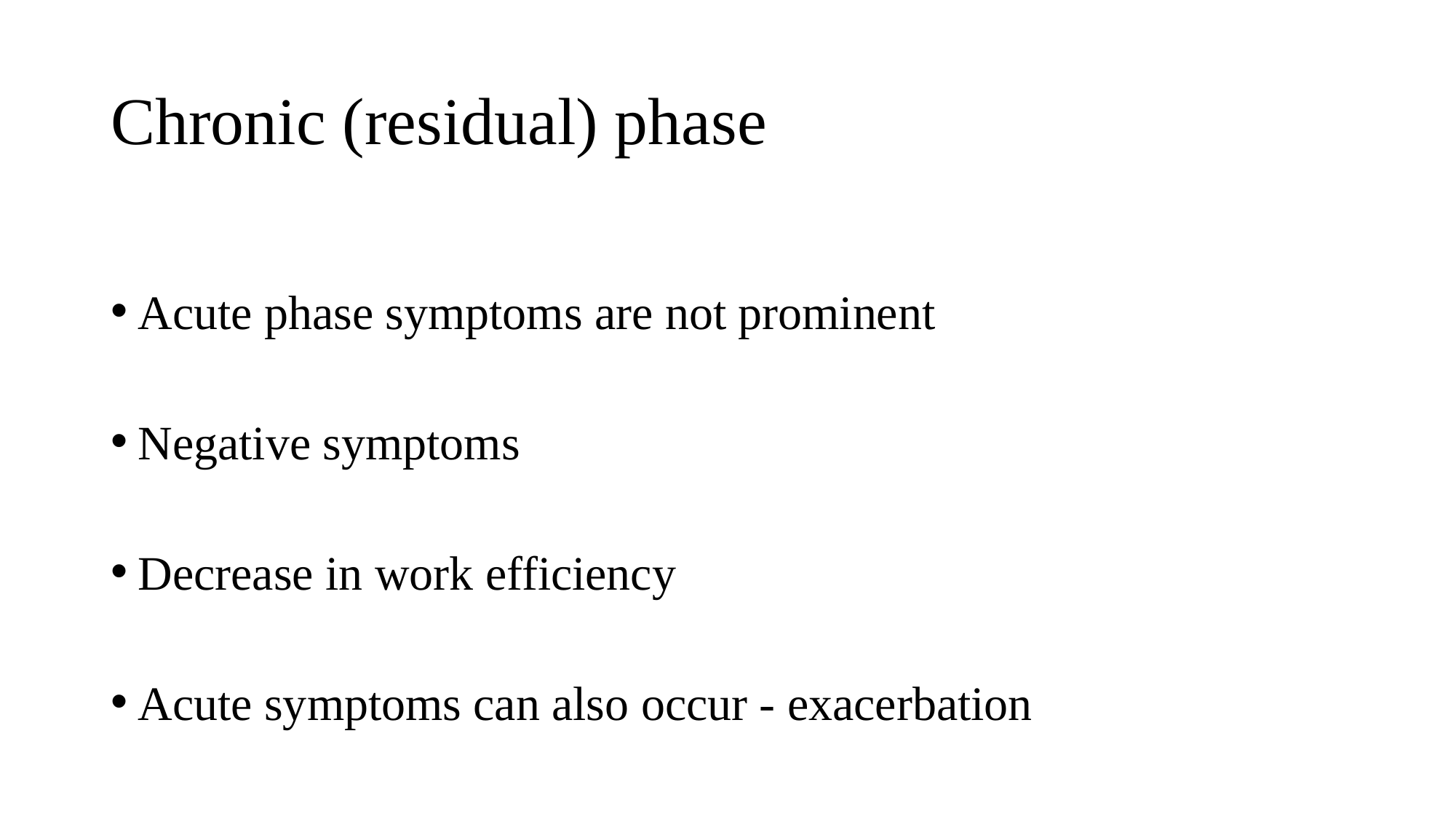

# Chronic (residual) phase
Acute phase symptoms are not prominent
Negative symptoms
Decrease in work efficiency
Acute symptoms can also occur - exacerbation